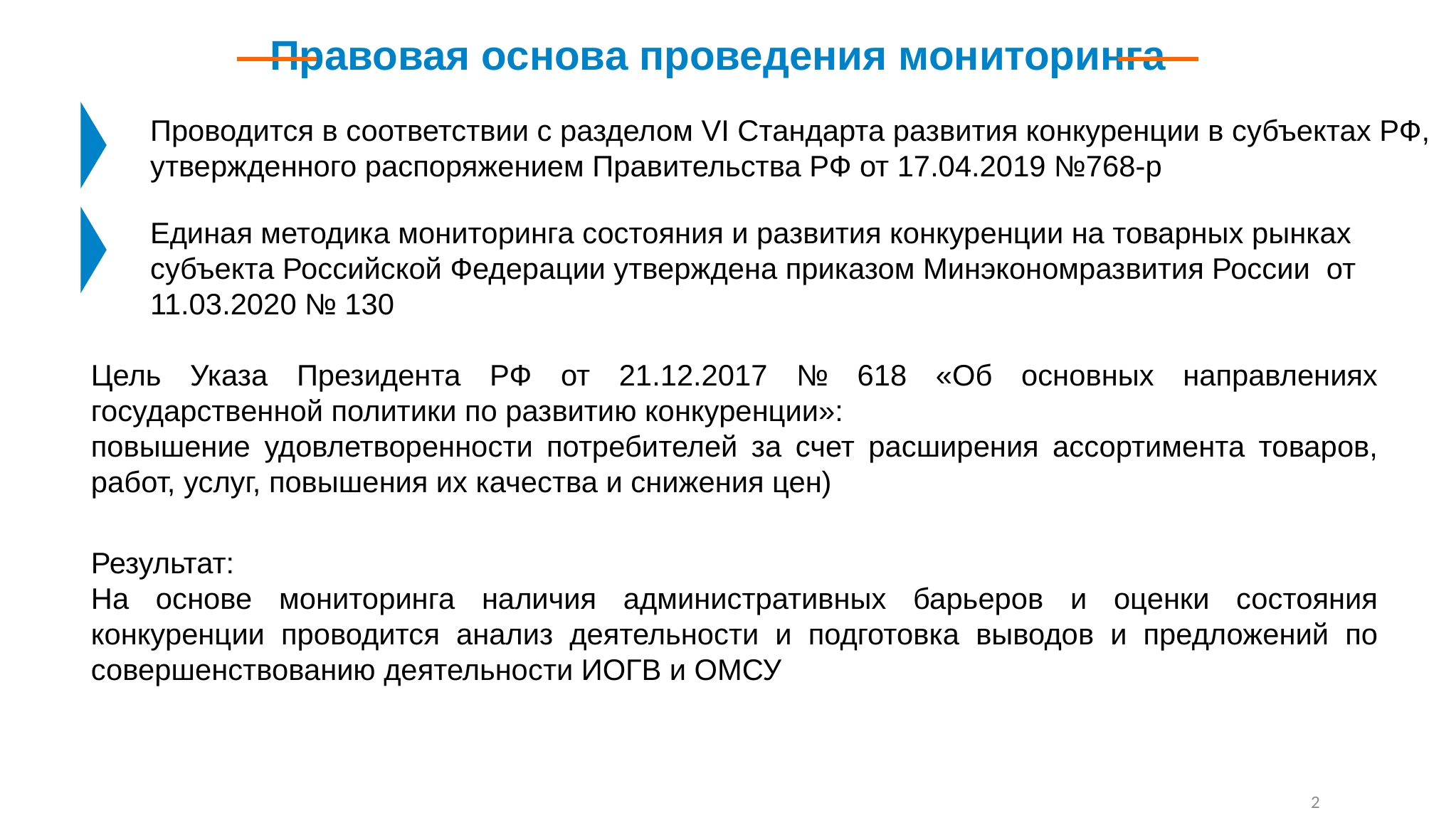

Правовая основа проведения мониторинга

Проводится в соответствии с разделом VI Стандарта развития конкуренции в субъектах РФ, утвержденного распоряжением Правительства РФ от 17.04.2019 №768-р

Единая методика мониторинга состояния и развития конкуренции на товарных рынках субъекта Российской Федерации утверждена приказом Минэкономразвития России  от 11.03.2020 № 130

Цель Указа Президента РФ от 21.12.2017 № 618 «Об основных направлениях государственной политики по развитию конкуренции»:
повышение удовлетворенности потребителей за счет расширения ассортимента товаров, работ, услуг, повышения их качества и снижения цен)
Результат:
На основе мониторинга наличия административных барьеров и оценки состояния конкуренции проводится анализ деятельности и подготовка выводов и предложений по совершенствованию деятельности ИОГВ и ОМСУ
2